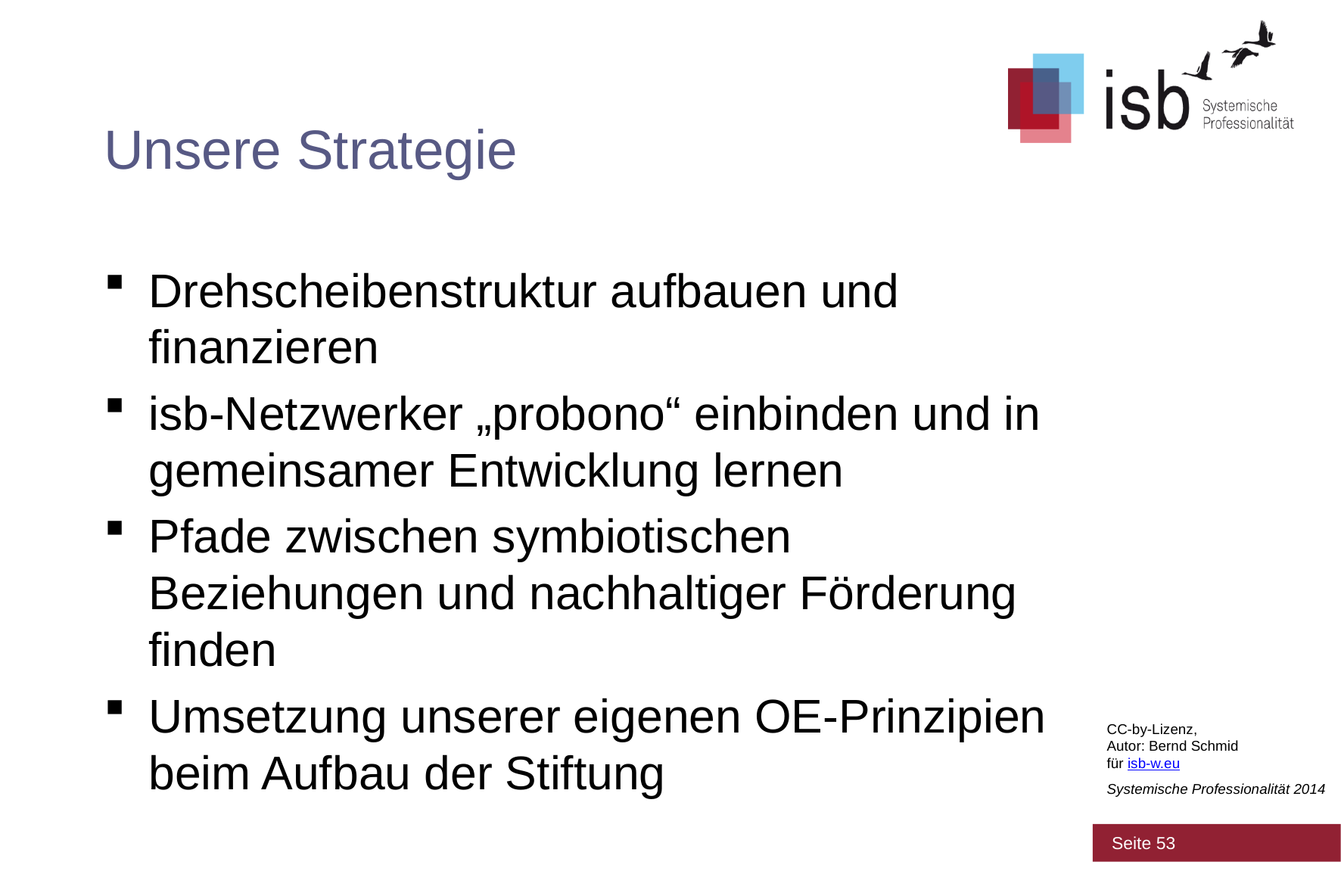

# Unsere Strategie
Drehscheibenstruktur aufbauen und finanzieren
isb-Netzwerker „probono“ einbinden und in gemeinsamer Entwicklung lernen
Pfade zwischen symbiotischen Beziehungen und nachhaltiger Förderung finden
Umsetzung unserer eigenen OE-Prinzipien beim Aufbau der Stiftung
 Seite 53